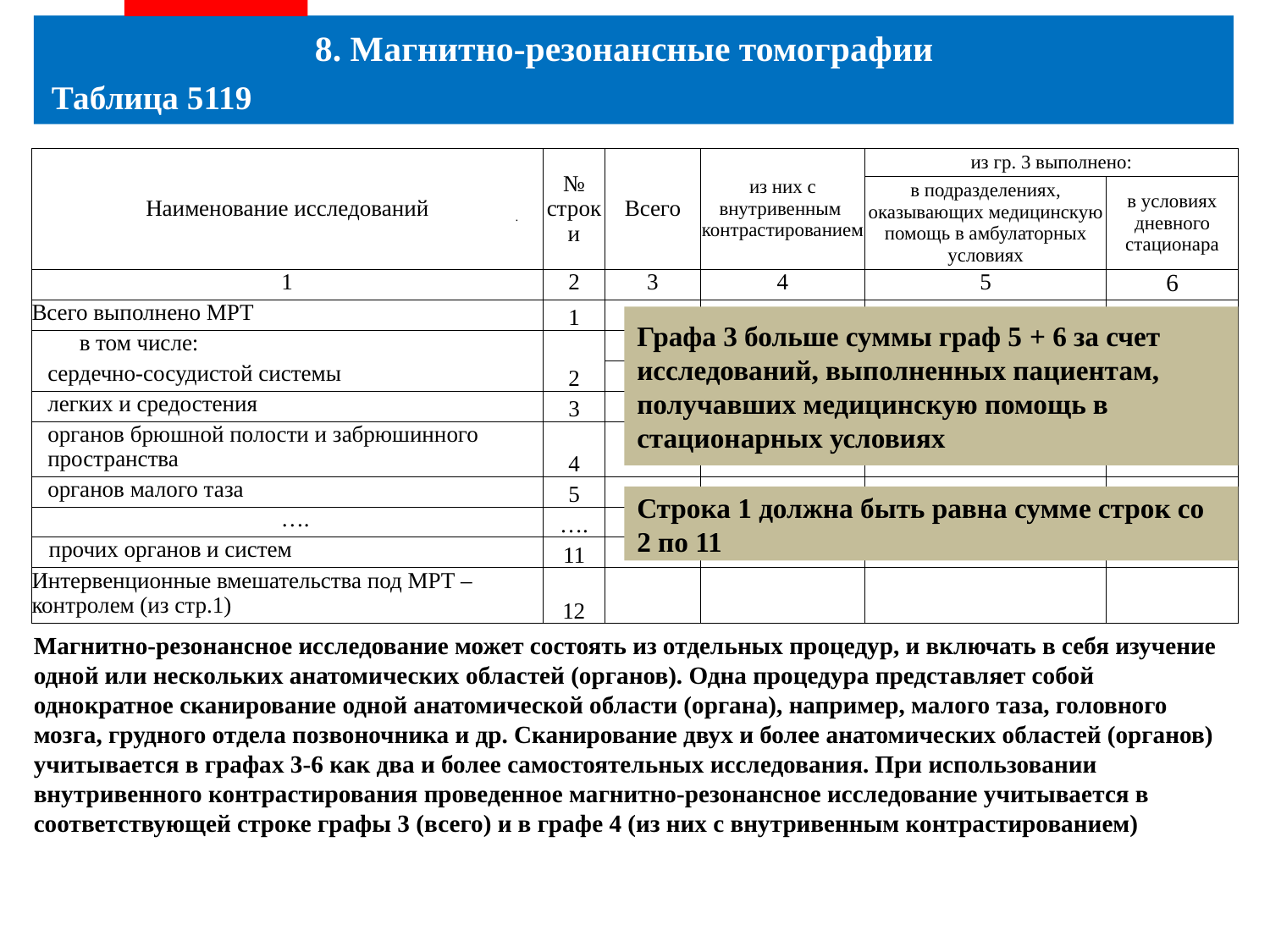

8. Магнитно-резонансные томографии

# Таблица 5119
| Наименование исследований | № строки | Всего | из них с внутривенным контрастированием | из гр. 3 выполнено: |  |
| --- | --- | --- | --- | --- | --- |
|  |  |  |  | в подразделениях, оказывающих медицинскую помощь в амбулаторных условиях | в условиях дневного стационара |
| 1 | 2 | 3 | 4 | 5 | 6 |
| Всего выполнено МРТ | 1 |  |  |  |  |
| в том числе: | 2 |  |  |  |  |
| сердечно-сосудистой системы |  |  |  |  |  |
| легких и средостения | 3 |  |  |  |  |
| органов брюшной полости и забрюшинного пространства | 4 |  |  |  |  |
| органов малого таза | 5 |  |  |  |  |
| …. | …. |  |  |  |  |
| прочих органов и систем | 11 |  |  |  |  |
| Интервенционные вмешательства под МРТ – контролем (из стр.1) | 12 |  |  |  |  |

Графа 3 больше суммы граф 5 + 6 за счет исследований, выполненных пациентам, получавших медицинскую помощь в стационарных условиях
Строка 1 должна быть равна сумме строк со 2 по 11
Магнитно-резонансное исследование может состоять из отдельных процедур, и включать в себя изучение одной или нескольких анатомических областей (органов). Одна процедура представляет собой однократное сканирование одной анатомической области (органа), например, малого таза, головного мозга, грудного отдела позвоночника и др. Сканирование двух и более анатомических областей (органов) учитывается в графах 3-6 как два и более самостоятельных исследования. При использовании внутривенного контрастирования проведенное магнитно-резонансное исследование учитывается в соответствующей строке графы 3 (всего) и в графе 4 (из них с внутривенным контрастированием)